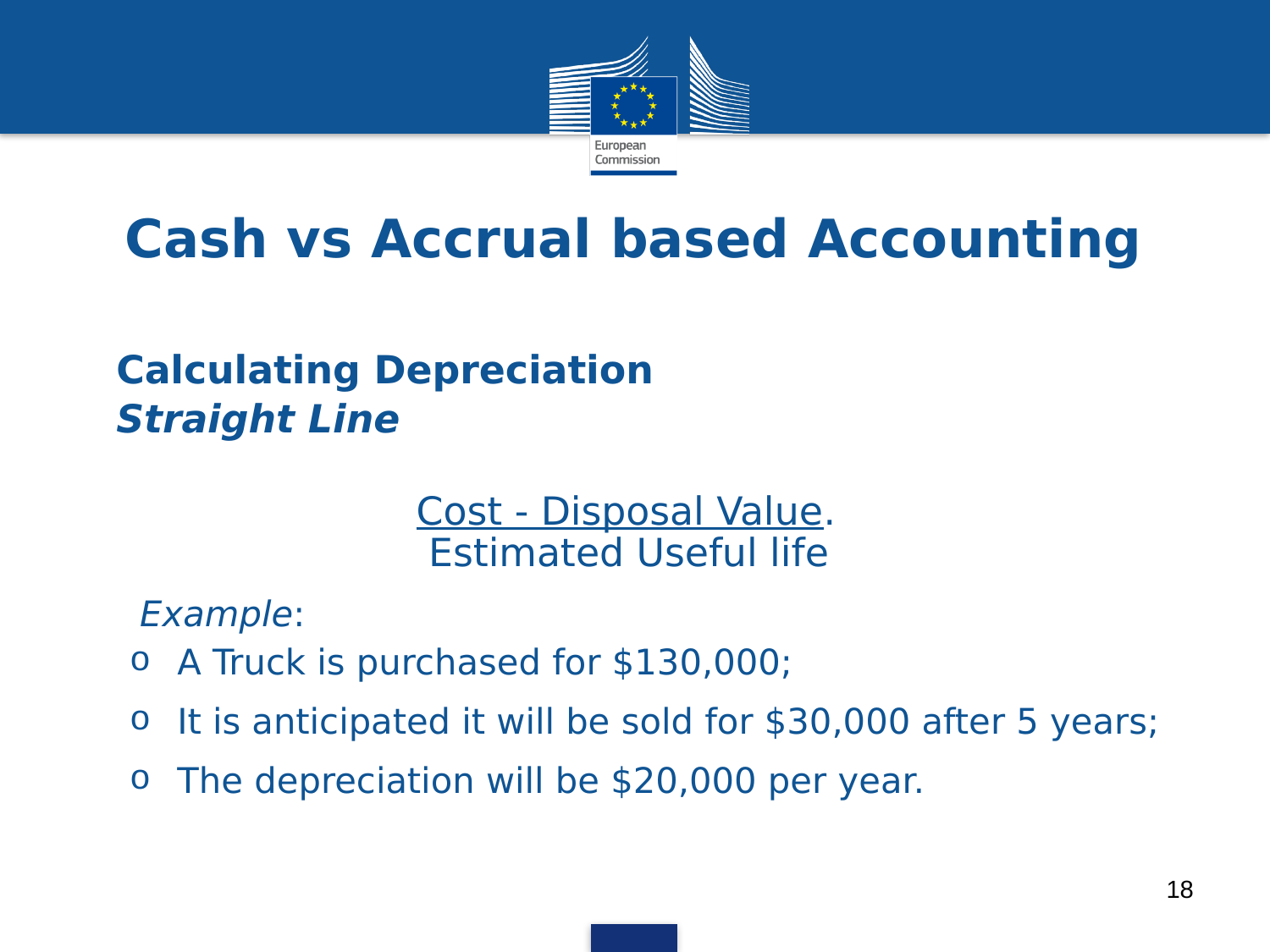

# Cash vs Accrual based Accounting
Calculating Depreciation
Straight Line
		Cost - Disposal Value.
		 Estimated Useful life
Example:
A Truck is purchased for $130,000;
It is anticipated it will be sold for $30,000 after 5 years;
The depreciation will be $20,000 per year.
18